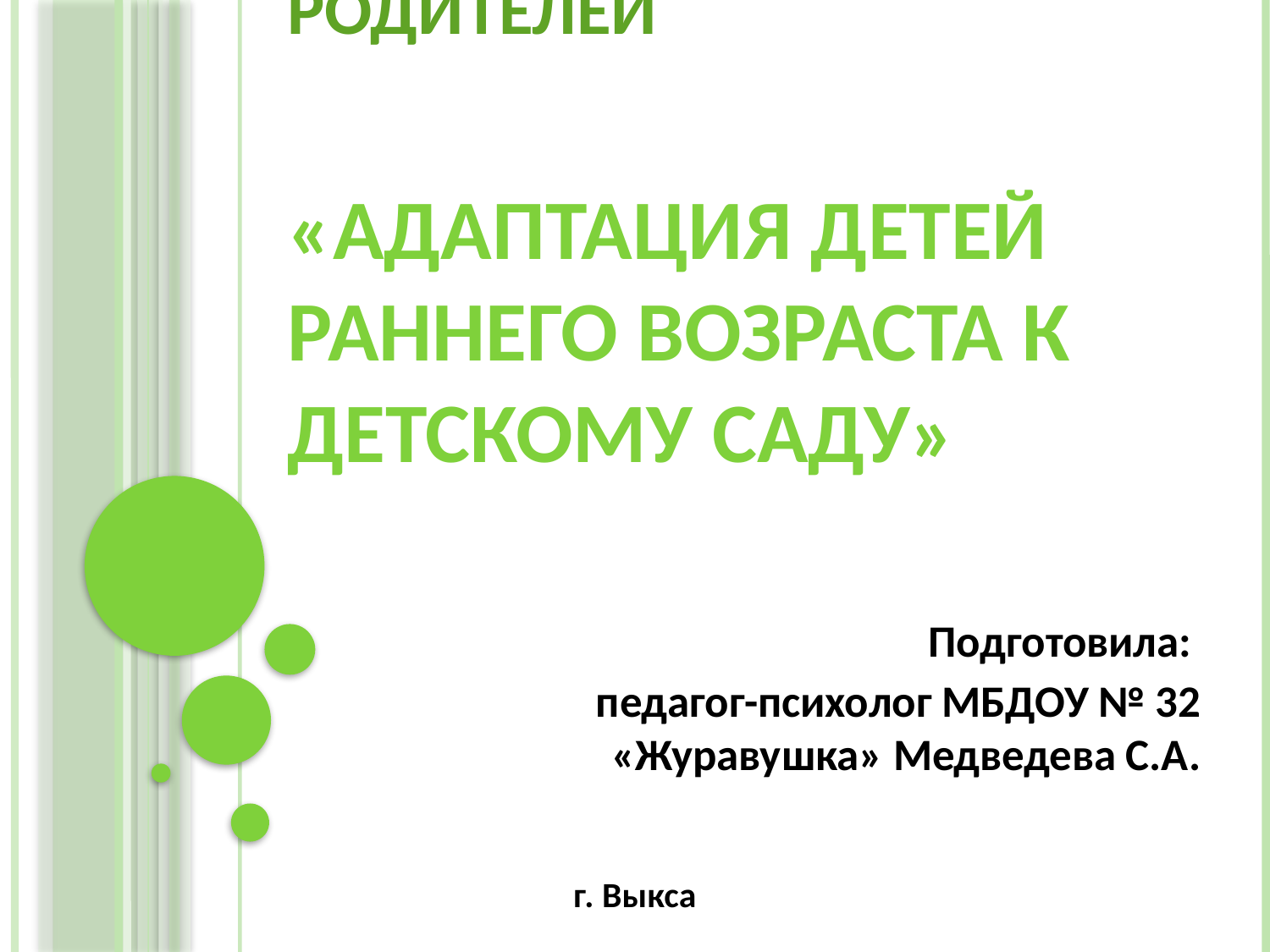

# Консультация для родителей «Адаптация детей раннего возраста к детскому саду»
Подготовила:
педагог-психолог МБДОУ № 32 «Журавушка» Медведева С.А.
г. Выкса